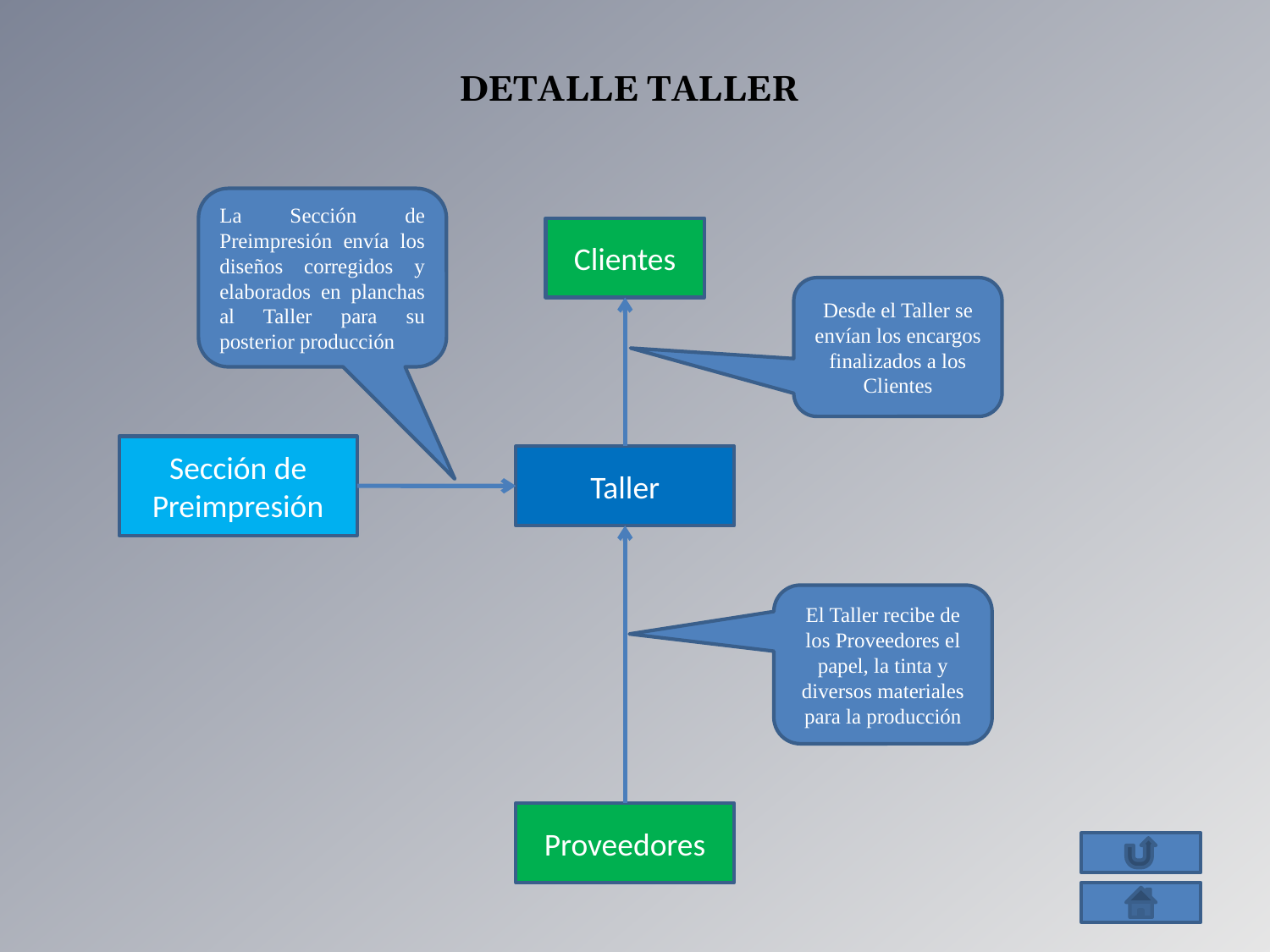

DETALLE TALLER
La Sección de Preimpresión envía los diseños corregidos y elaborados en planchas al Taller para su posterior producción
Clientes
Desde el Taller se envían los encargos finalizados a los Clientes
Sección de Preimpresión
Taller
El Taller recibe de los Proveedores el papel, la tinta y diversos materiales para la producción
Proveedores